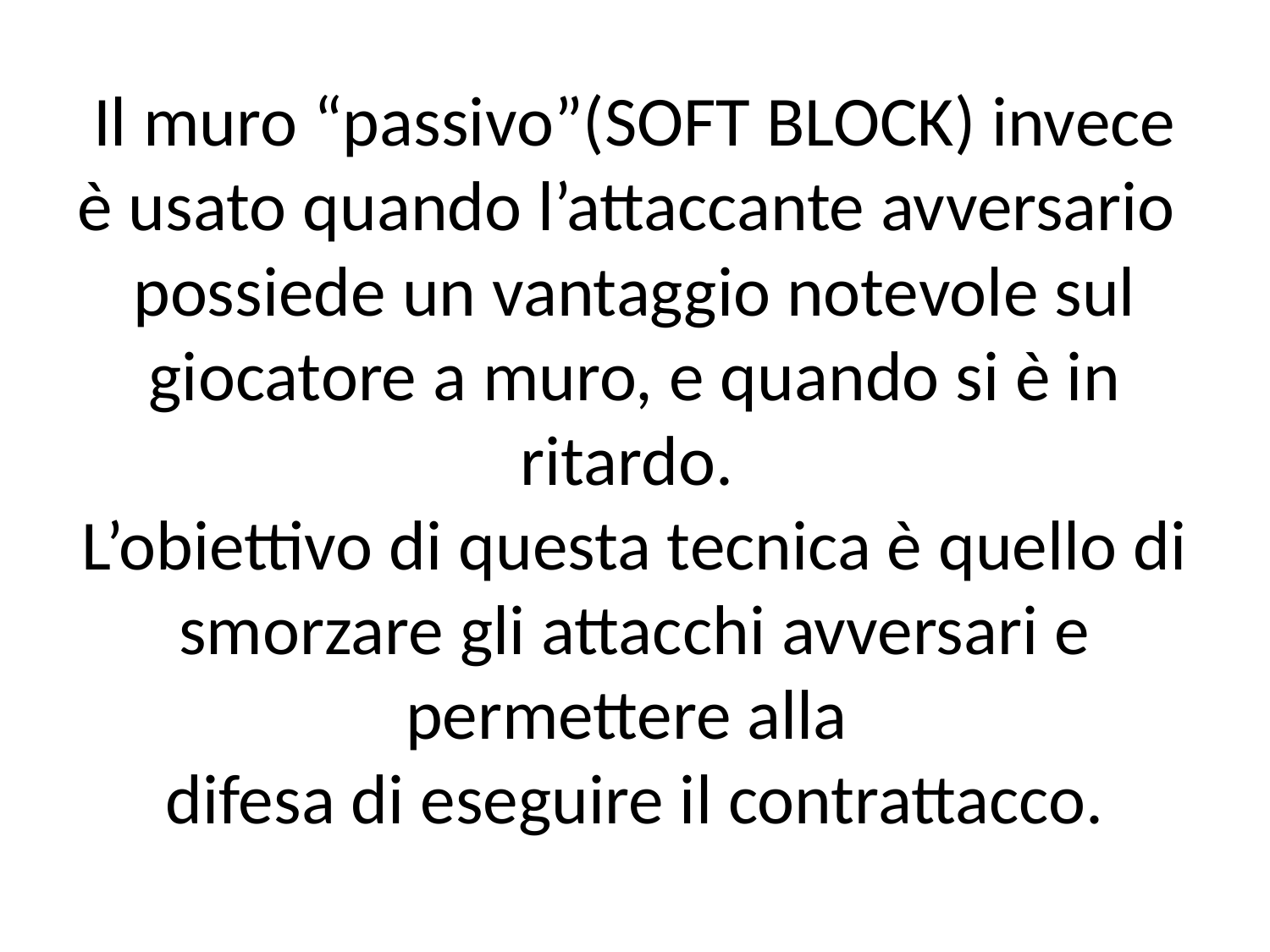

# Il muro “passivo”(SOFT BLOCK) invece è usato quando l’attaccante avversario possiede un vantaggio notevole sul giocatore a muro, e quando si è in ritardo. L’obiettivo di questa tecnica è quello di smorzare gli attacchi avversari e permettere alla difesa di eseguire il contrattacco.